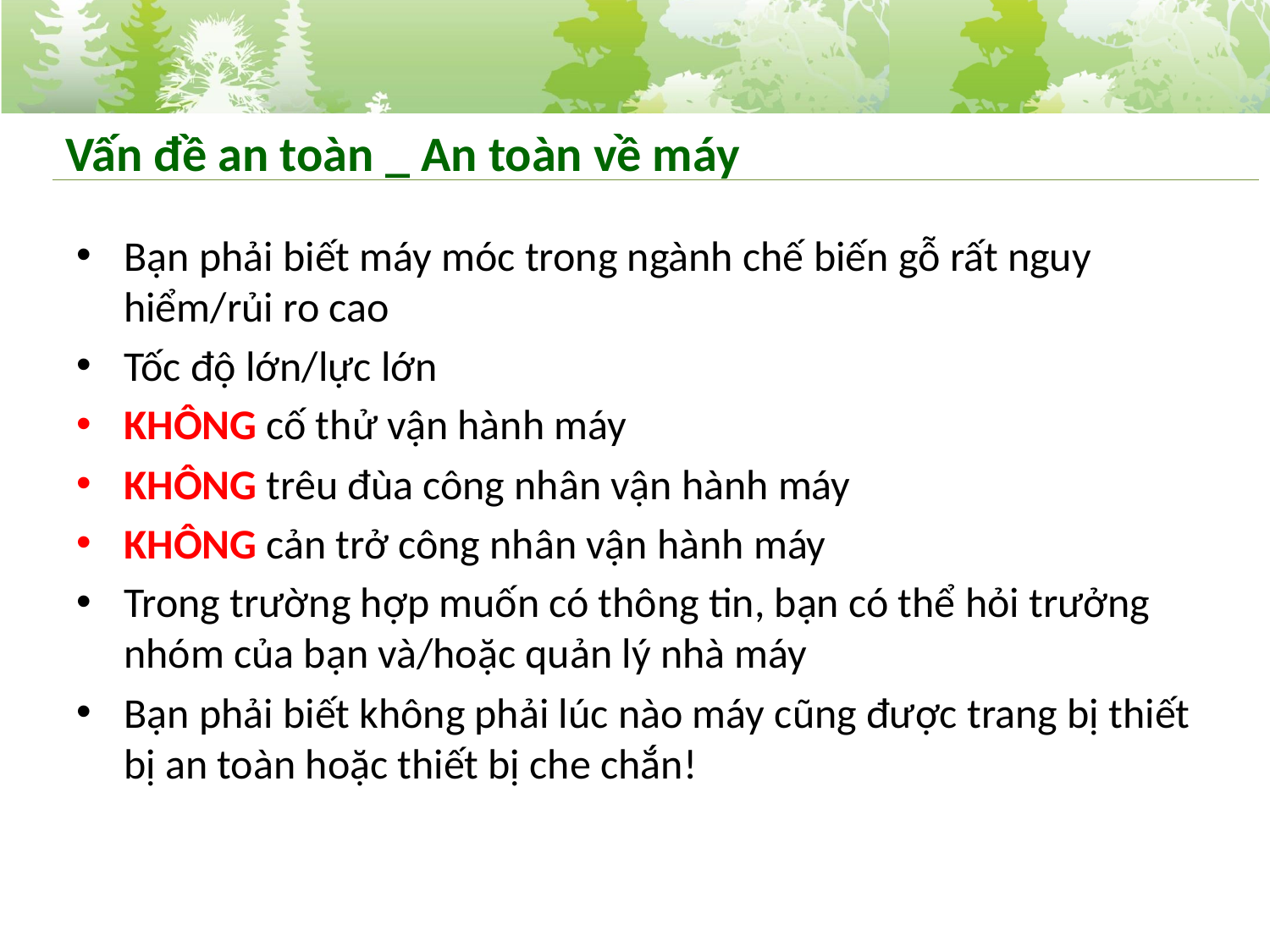

# Vấn đề an toàn _ An toàn về máy
Bạn phải biết máy móc trong ngành chế biến gỗ rất nguy hiểm/rủi ro cao
Tốc độ lớn/lực lớn
KHÔNG cố thử vận hành máy
KHÔNG trêu đùa công nhân vận hành máy
KHÔNG cản trở công nhân vận hành máy
Trong trường hợp muốn có thông tin, bạn có thể hỏi trưởng nhóm của bạn và/hoặc quản lý nhà máy
Bạn phải biết không phải lúc nào máy cũng được trang bị thiết bị an toàn hoặc thiết bị che chắn!